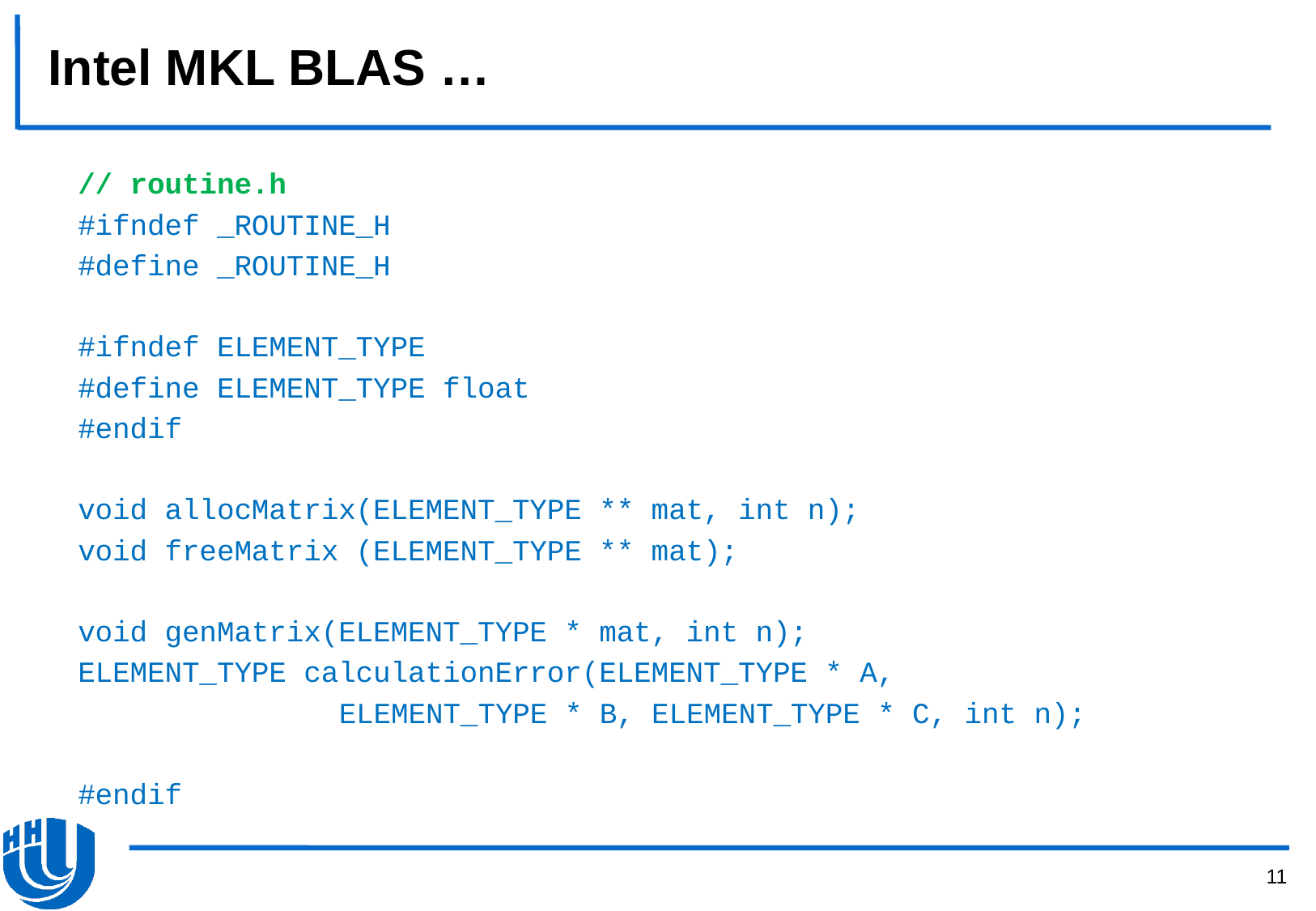

# Intel MKL BLAS …
// routine.h
#ifndef _ROUTINE_H
#define _ROUTINE_H

#ifndef ELEMENT_TYPE
#define ELEMENT_TYPE float
#endif

void allocMatrix(ELEMENT_TYPE ** mat, int n);
void freeMatrix (ELEMENT_TYPE ** mat);

void genMatrix(ELEMENT_TYPE * mat, int n);
ELEMENT_TYPE calculationError(ELEMENT_TYPE * A,
               ELEMENT_TYPE * B, ELEMENT_TYPE * C, int n);

#endif